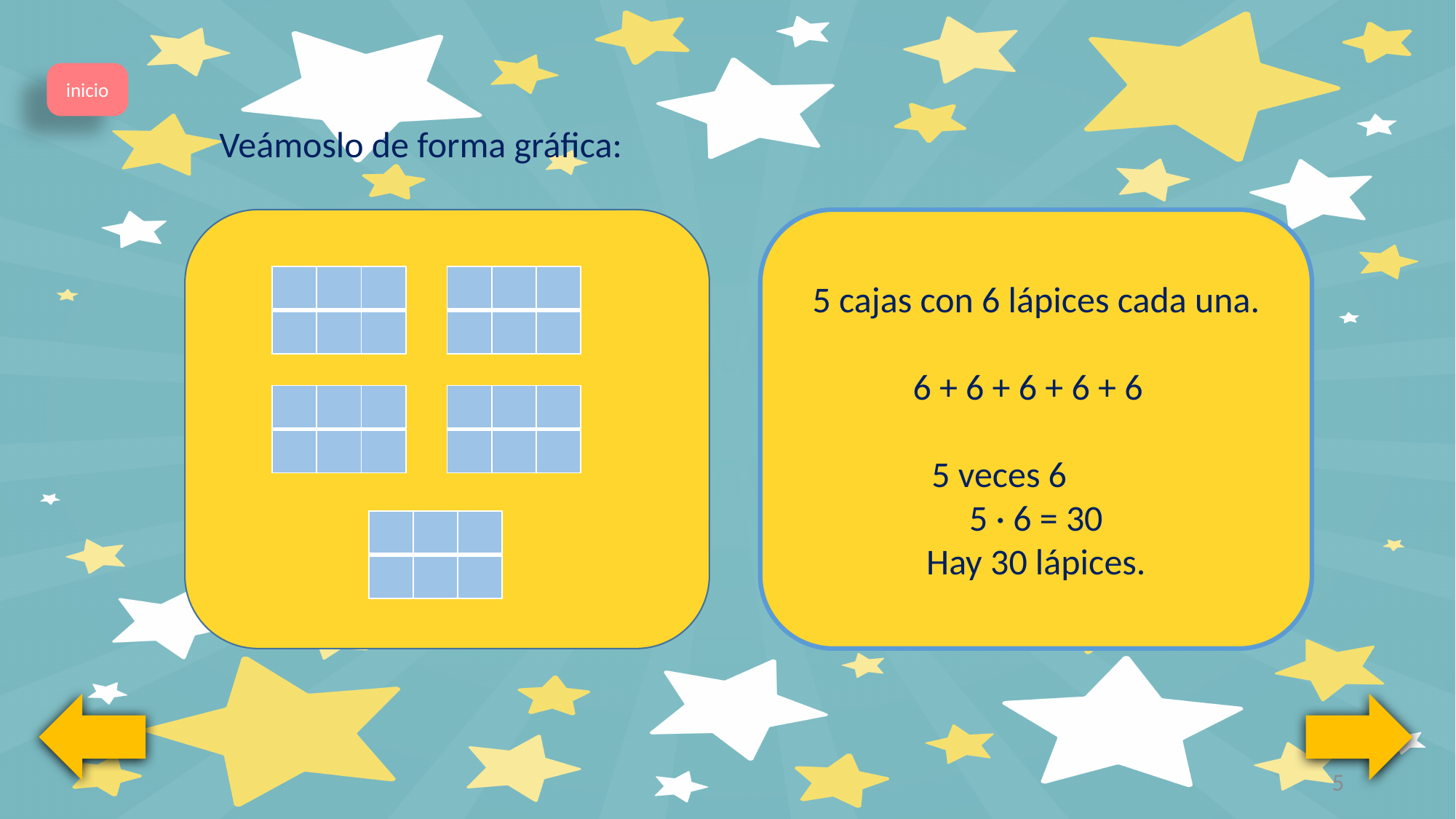

inicio
Veámoslo de forma gráfica:
5 cajas con 6 lápices cada una.

 6 + 6 + 6 + 6 + 6

5 veces 6
5 · 6 = 30
Hay 30 lápices.

|  |  |  |
| --- | --- | --- |
|  |  |  |
|  |  |  |
| --- | --- | --- |
|  |  |  |
|  |  |  |
| --- | --- | --- |
|  |  |  |
|  |  |  |
| --- | --- | --- |
|  |  |  |
|  |  |  |
| --- | --- | --- |
|  |  |  |

5